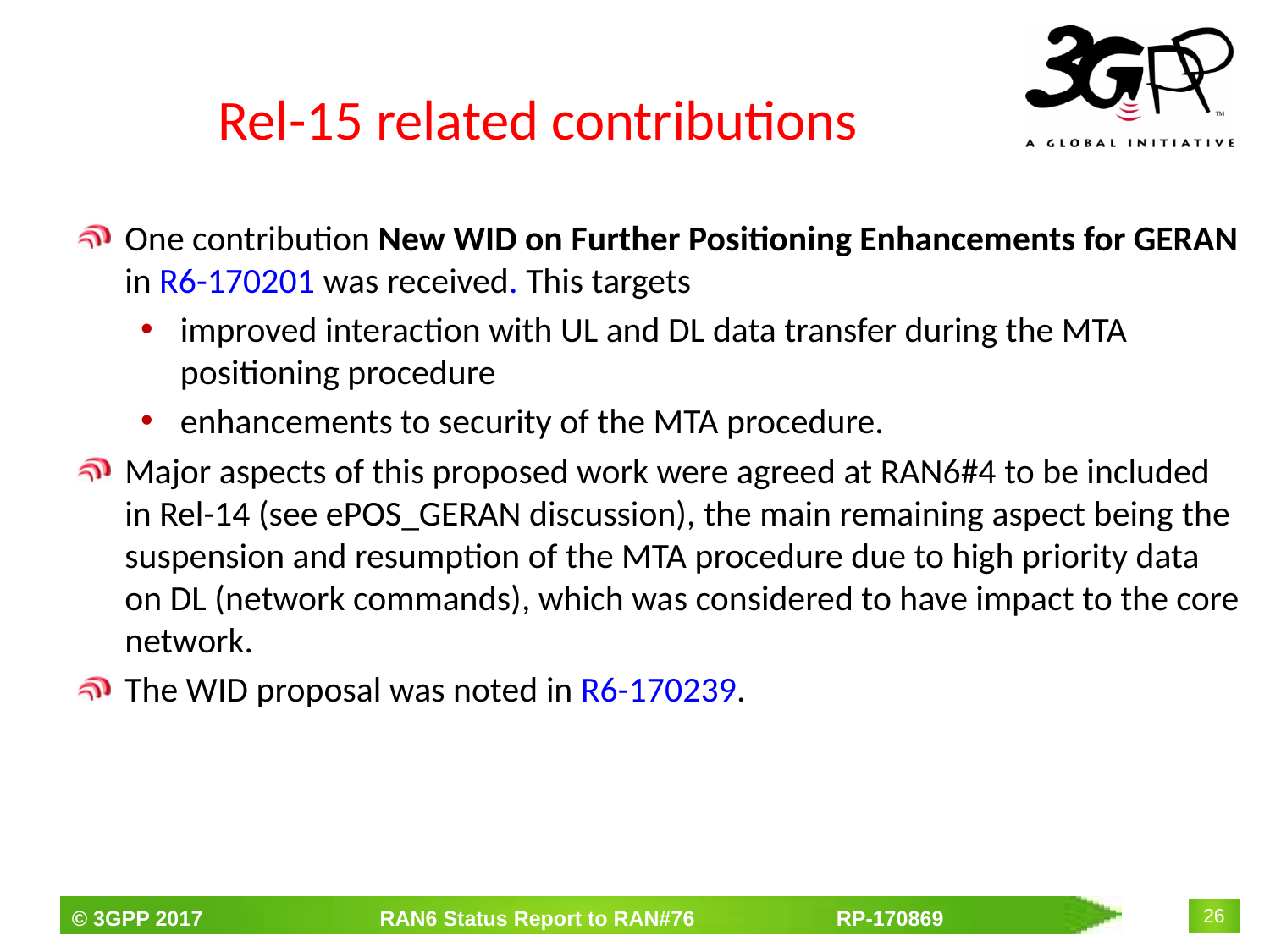

# Rel-15 related contributions
One contribution New WID on Further Positioning Enhancements for GERAN in R6-170201 was received. This targets
improved interaction with UL and DL data transfer during the MTA positioning procedure
enhancements to security of the MTA procedure.
Major aspects of this proposed work were agreed at RAN6#4 to be included in Rel-14 (see ePOS_GERAN discussion), the main remaining aspect being the suspension and resumption of the MTA procedure due to high priority data on DL (network commands), which was considered to have impact to the core network.
The WID proposal was noted in R6-170239.